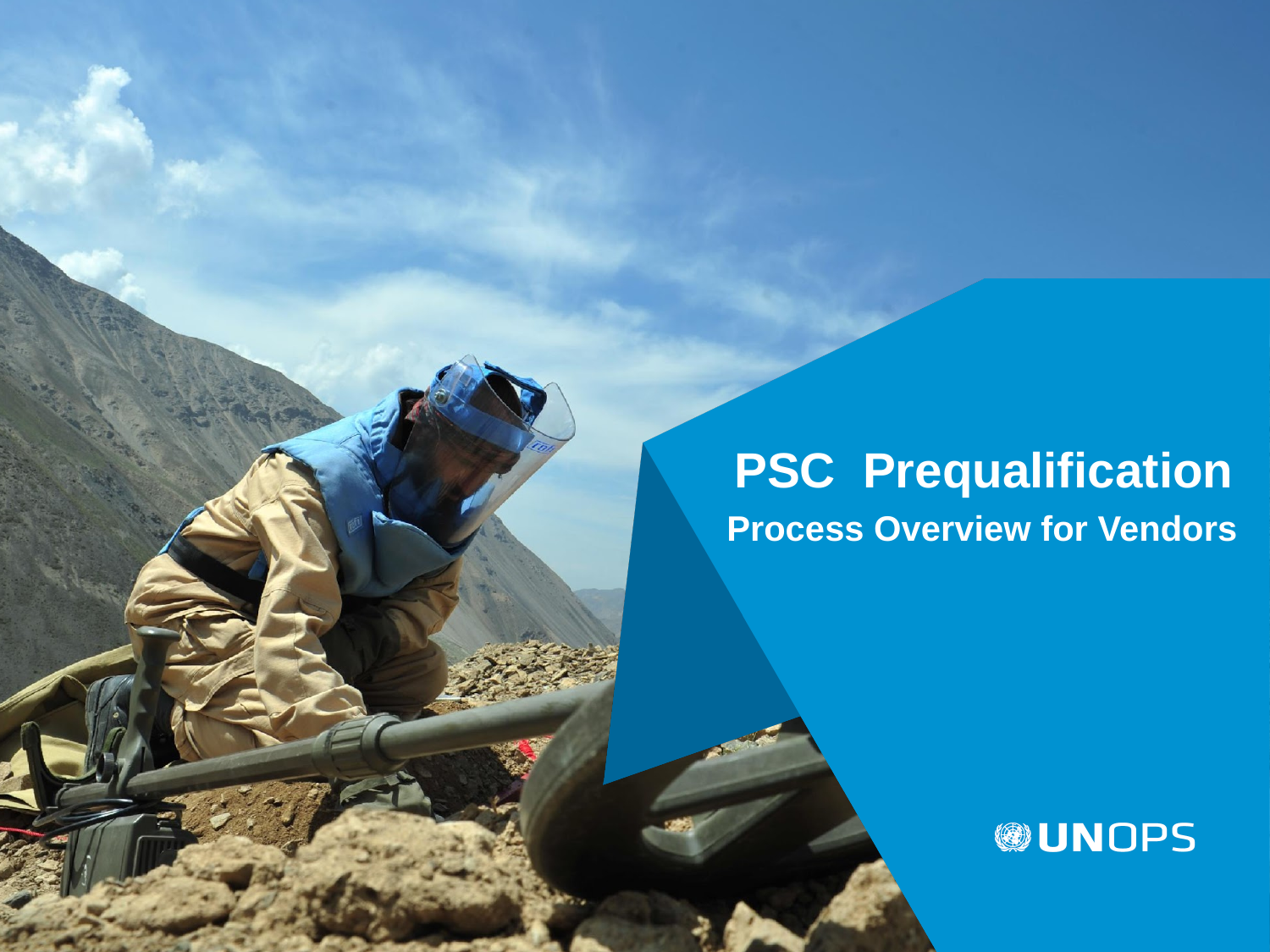

# PSC  Prequalification Process Overview for Vendors